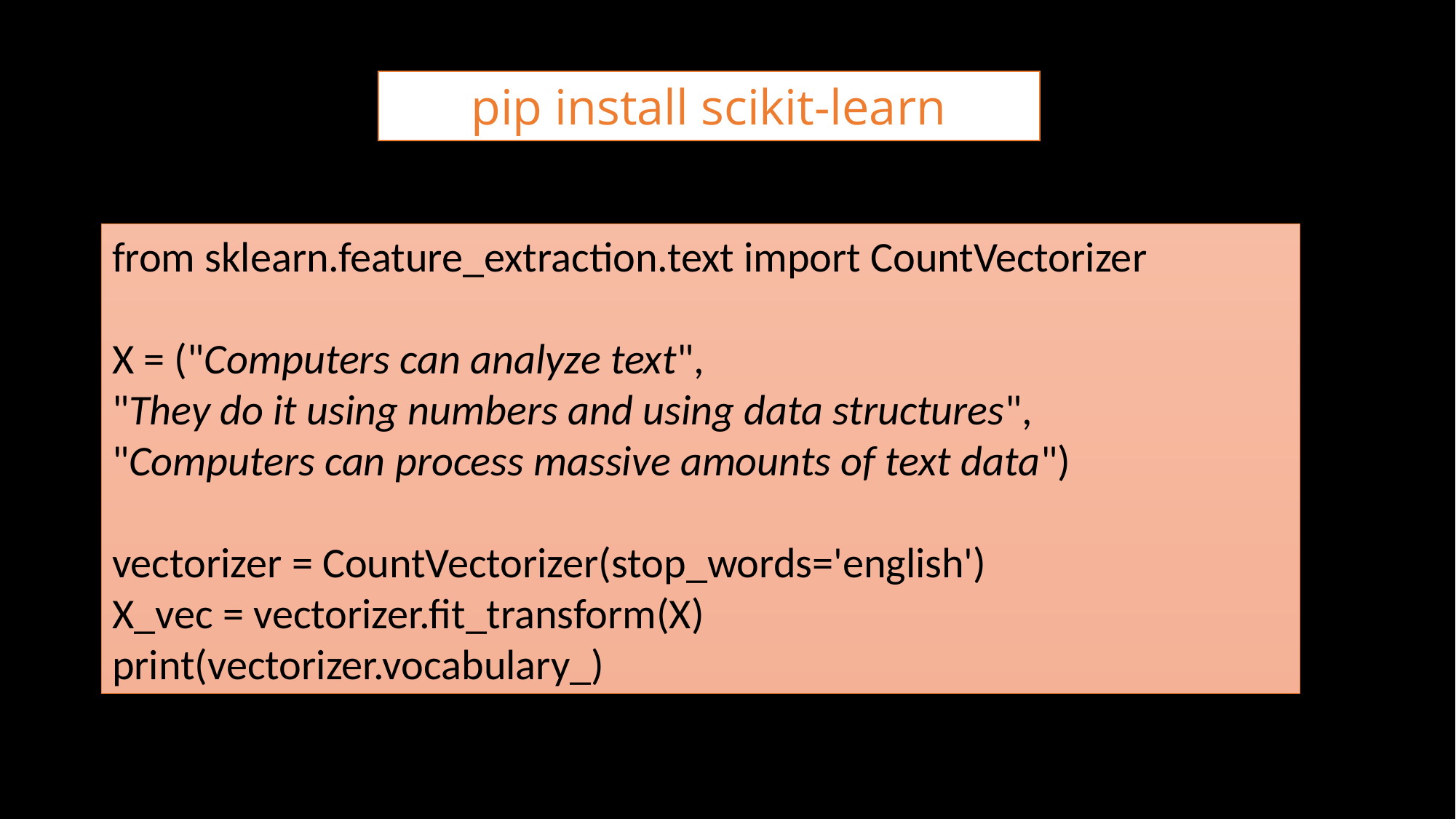

pip install scikit-learn
from sklearn.feature_extraction.text import CountVectorizer

X = ("Computers can analyze text",
"They do it using numbers and using data structures",
"Computers can process massive amounts of text data")

vectorizer = CountVectorizer(stop_words='english')
X_vec = vectorizer.fit_transform(X)
print(vectorizer.vocabulary_)